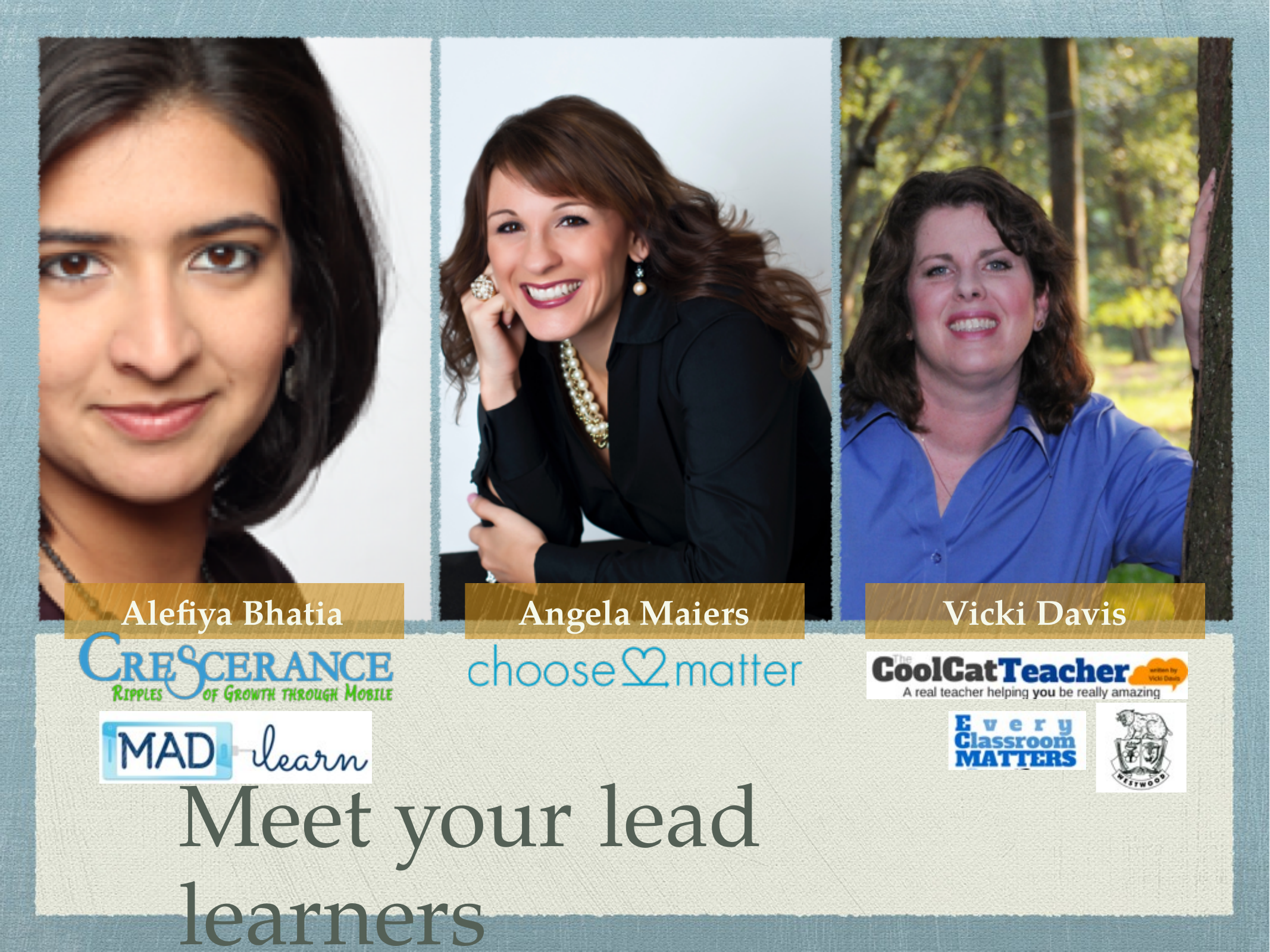

Alefiya Bhatia
Angela Maiers
Vicki Davis

Meet your	lead	learners
MAD about Mattering Project